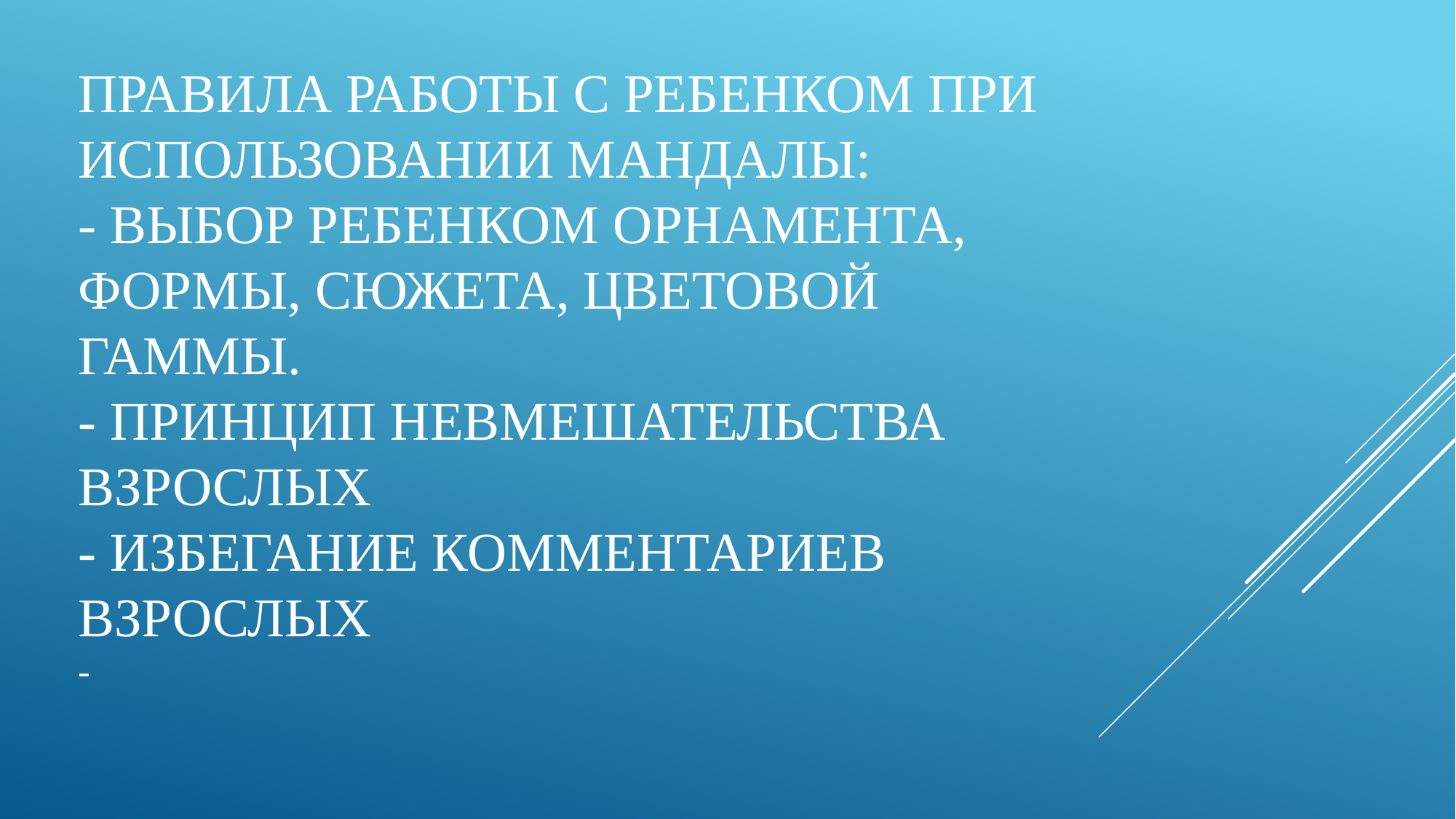

# правила работы с ребенком при использовании мандалы: - выбор ребенком орнамента, формы, сюжета, цветовой гаммы. - принцип невмешательства взрослых - избегание комментариев взрослых -